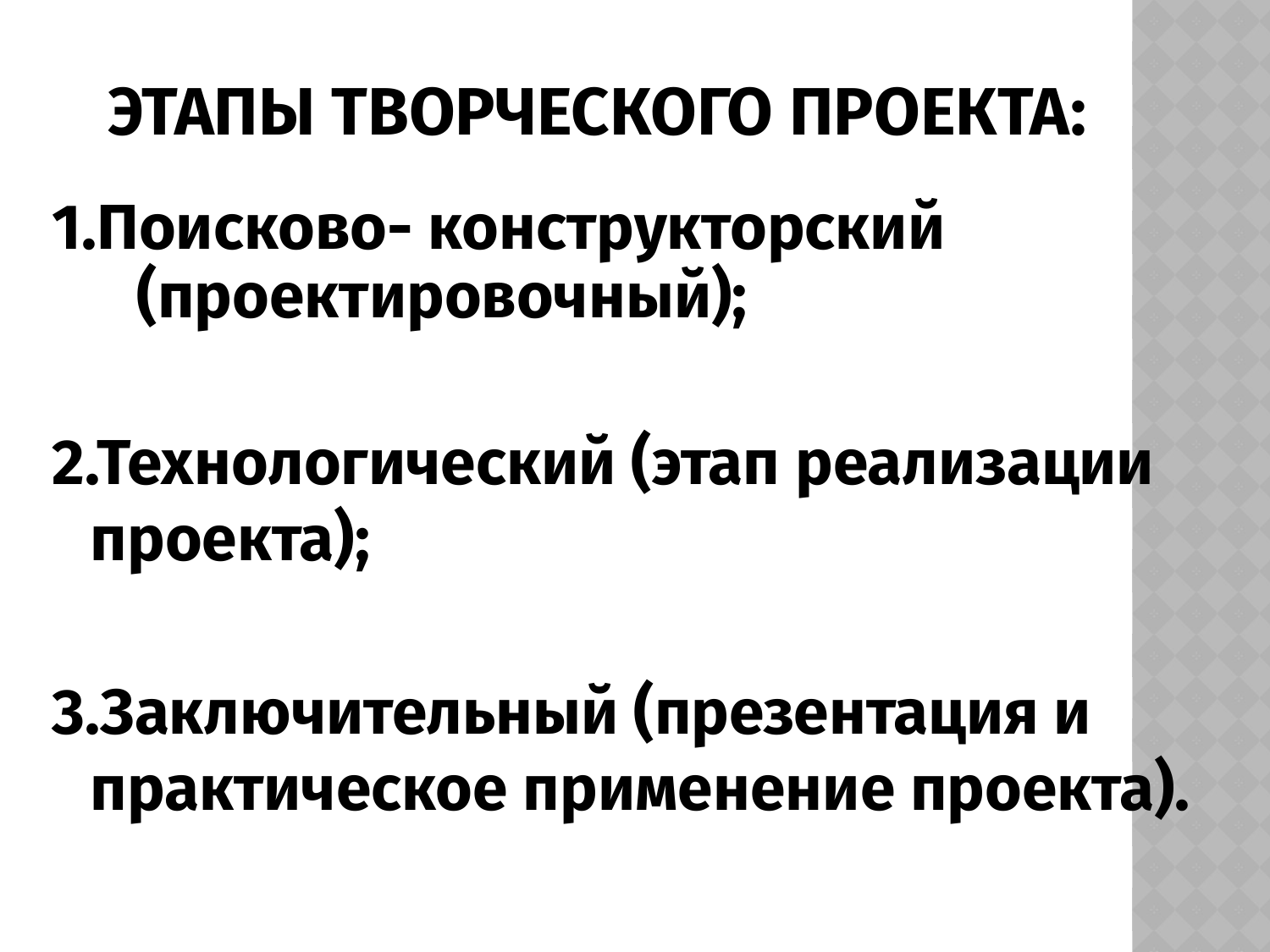

# Этапы творческого проекта:
1.Поисково- конструкторский (проектировочный);

2.Технологический (этап реализации проекта);

3.Заключительный (презентация и практическое применение проекта).